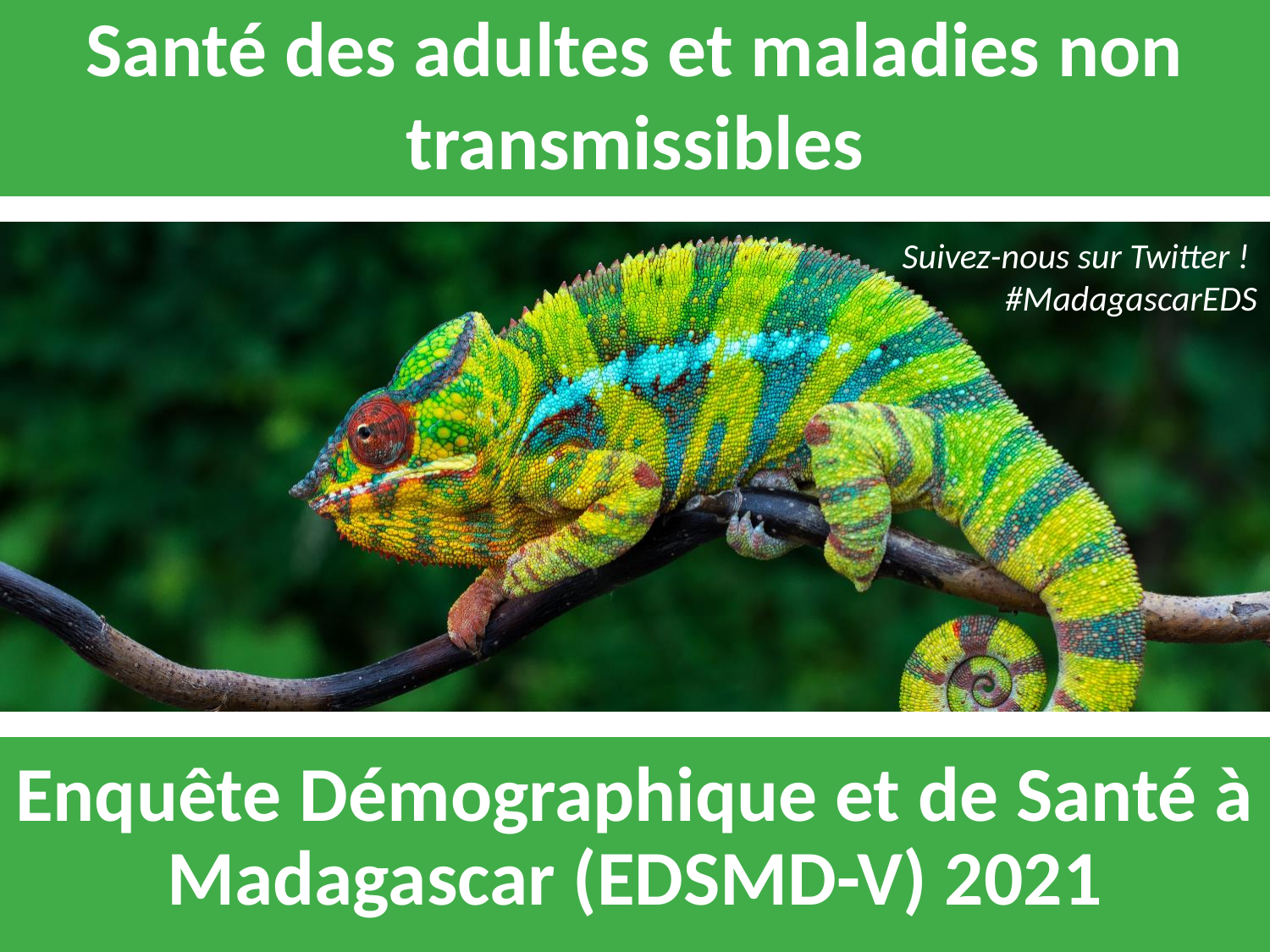

Santé des adultes et maladies non transmissibles
Suivez-nous sur Twitter !
#MadagascarEDS